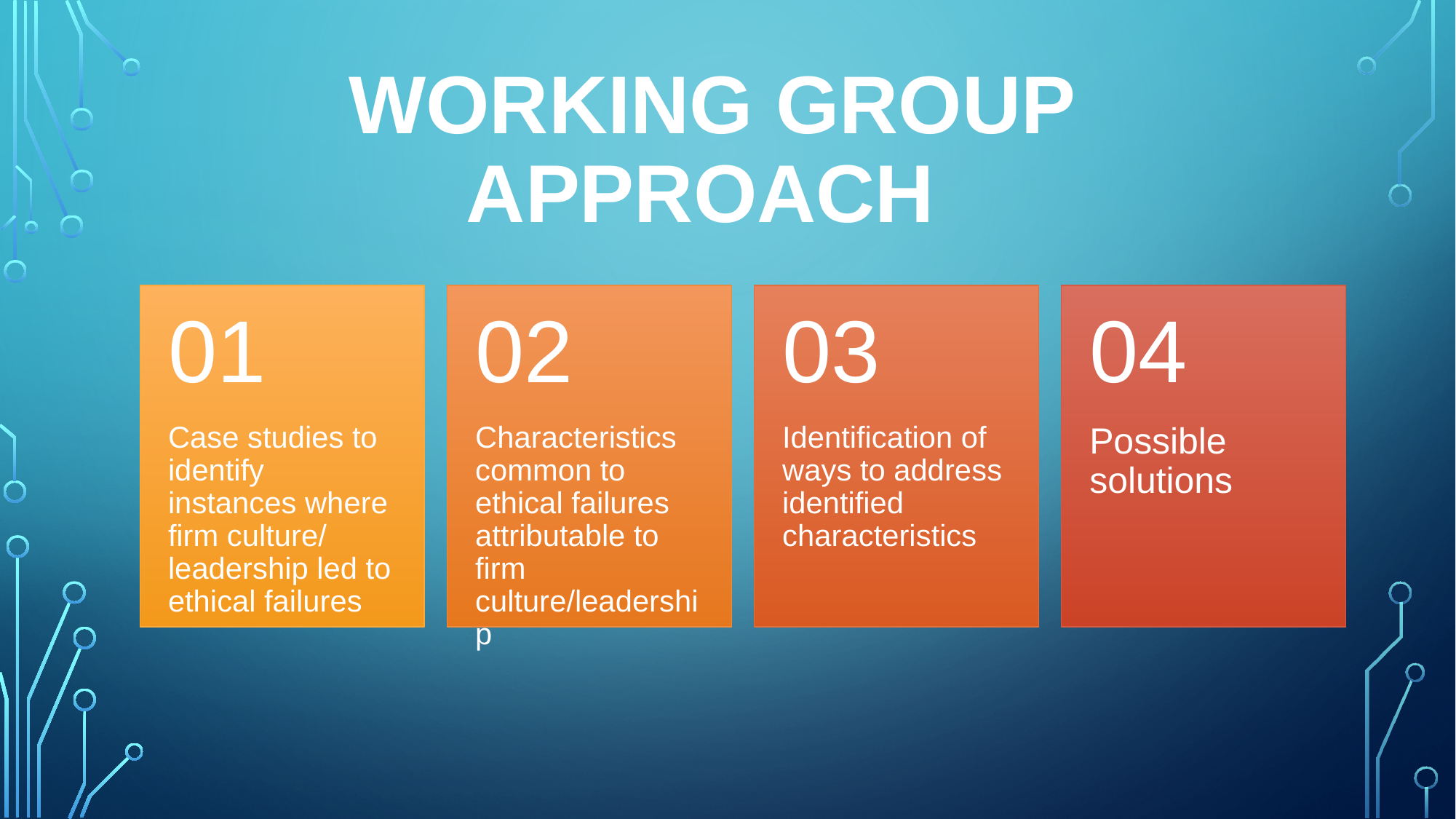

# WORKING GROUP APPROACH
Case studies to identify instances where firm culture/ leadership led to ethical failures
01
Characteristics  common to ethical failures attributable to firm culture/leadership
02
Identification of ways to address identified characteristics
03
Possible solutions
04